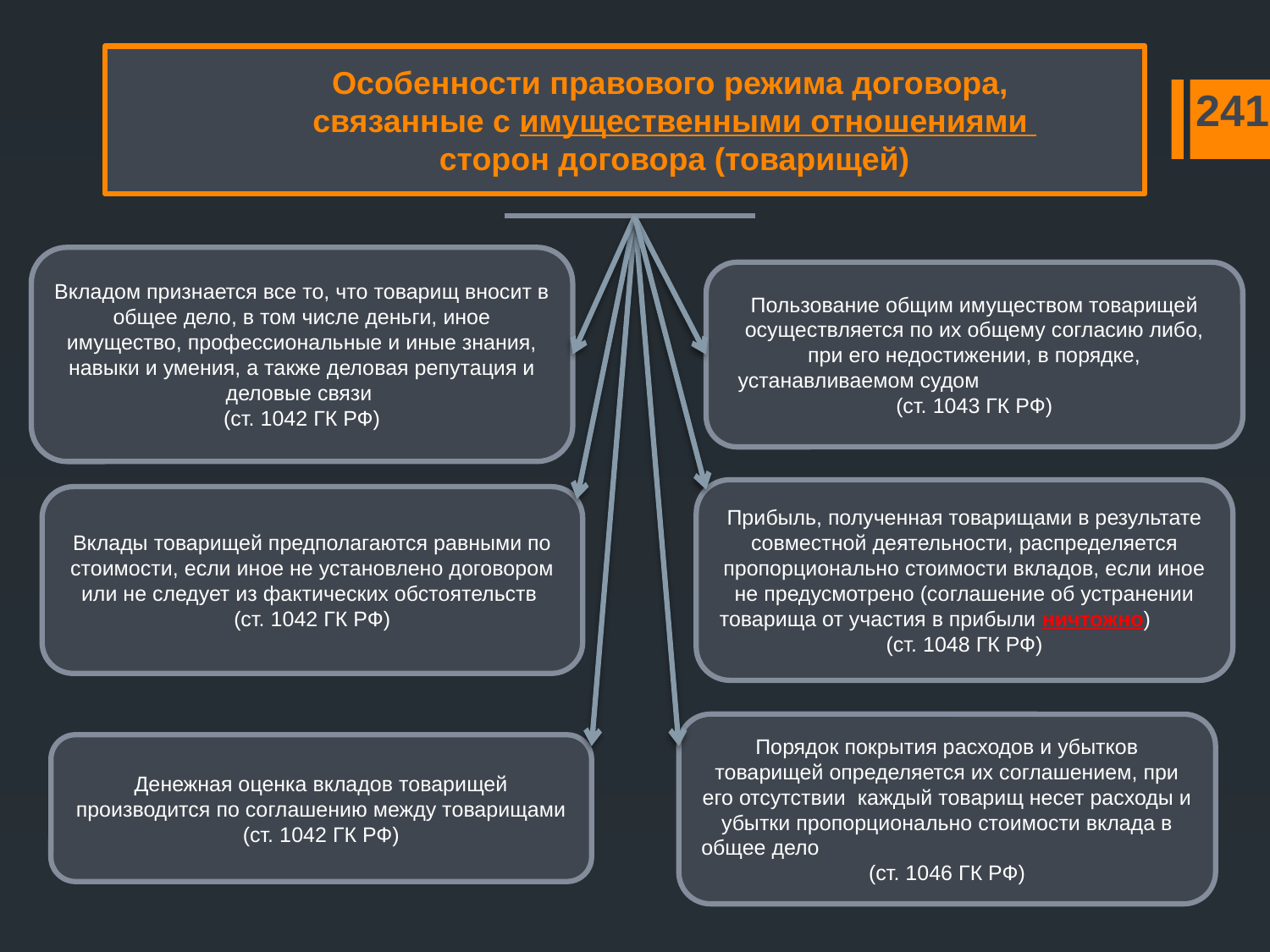

Особенности правового режима договора,
связанные с имущественными отношениями
сторон договора (товарищей)
241
Вкладом признается все то, что товарищ вносит в общее дело, в том числе деньги, иное имущество, профессиональные и иные знания, навыки и умения, а также деловая репутация и деловые связи
(ст. 1042 ГК РФ)
Пользование общим имуществом товарищей осуществляется по их общему согласию либо, при его недостижении, в порядке, устанавливаемом судом                                        (ст. 1043 ГК РФ)
Прибыль, полученная товарищами в результате совместной деятельности, распределяется пропорционально стоимости вкладов, если иное не предусмотрено (соглашение об устранении товарища от участия в прибыли ничтожно)           (ст. 1048 ГК РФ)
Вклады товарищей предполагаются равными по стоимости, если иное не установлено договором или не следует из фактических обстоятельств
(ст. 1042 ГК РФ)
Порядок покрытия расходов и убытков товарищей определяется их соглашением, при его отсутствии  каждый товарищ несет расходы и убытки пропорционально стоимости вклада в общее дело                                                                (ст. 1046 ГК РФ)
Денежная оценка вкладов товарищей производится по соглашению между товарищами (ст. 1042 ГК РФ)